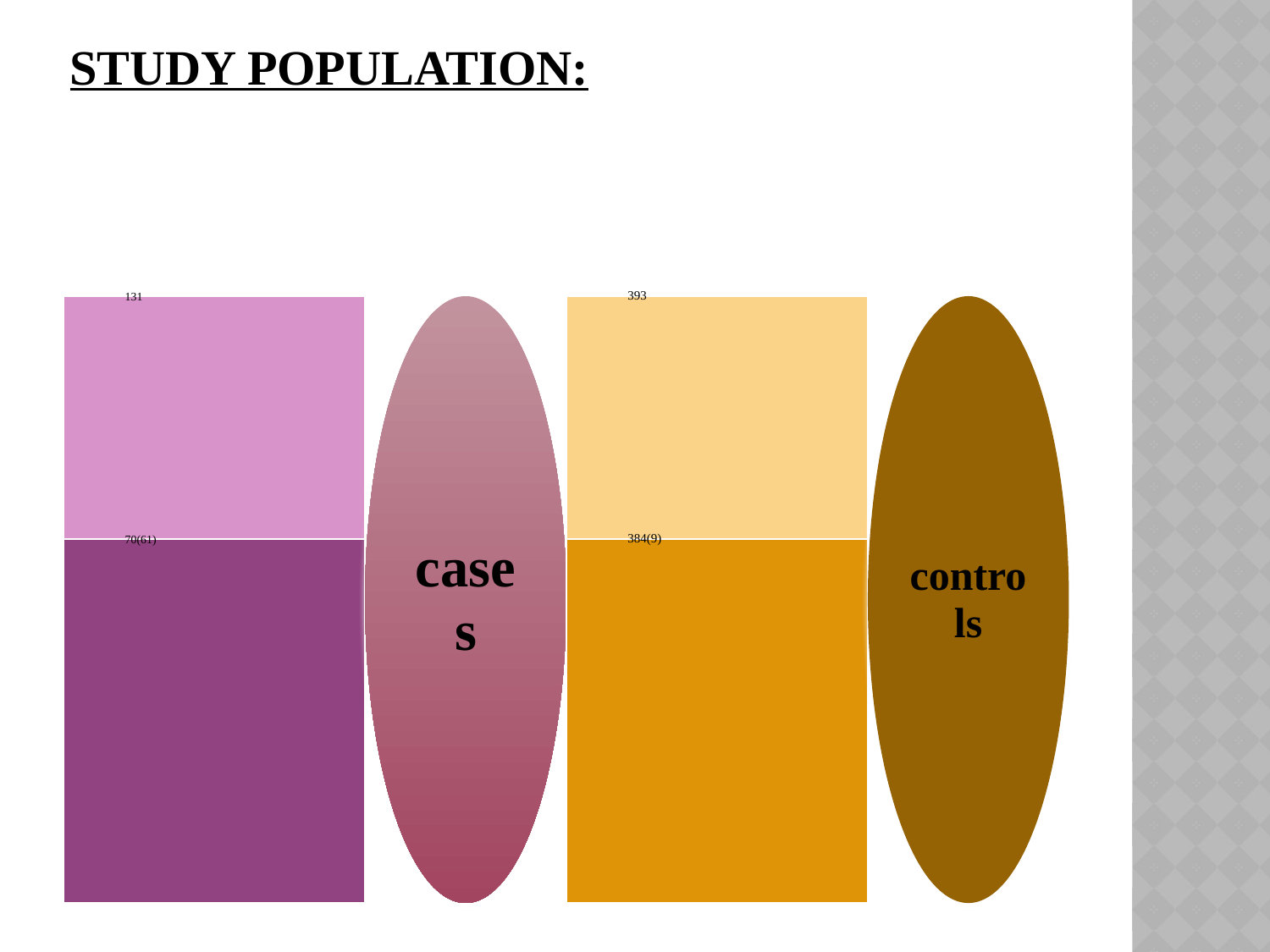

# Study population:
cases
131
70(61)
controls
393
384(9)